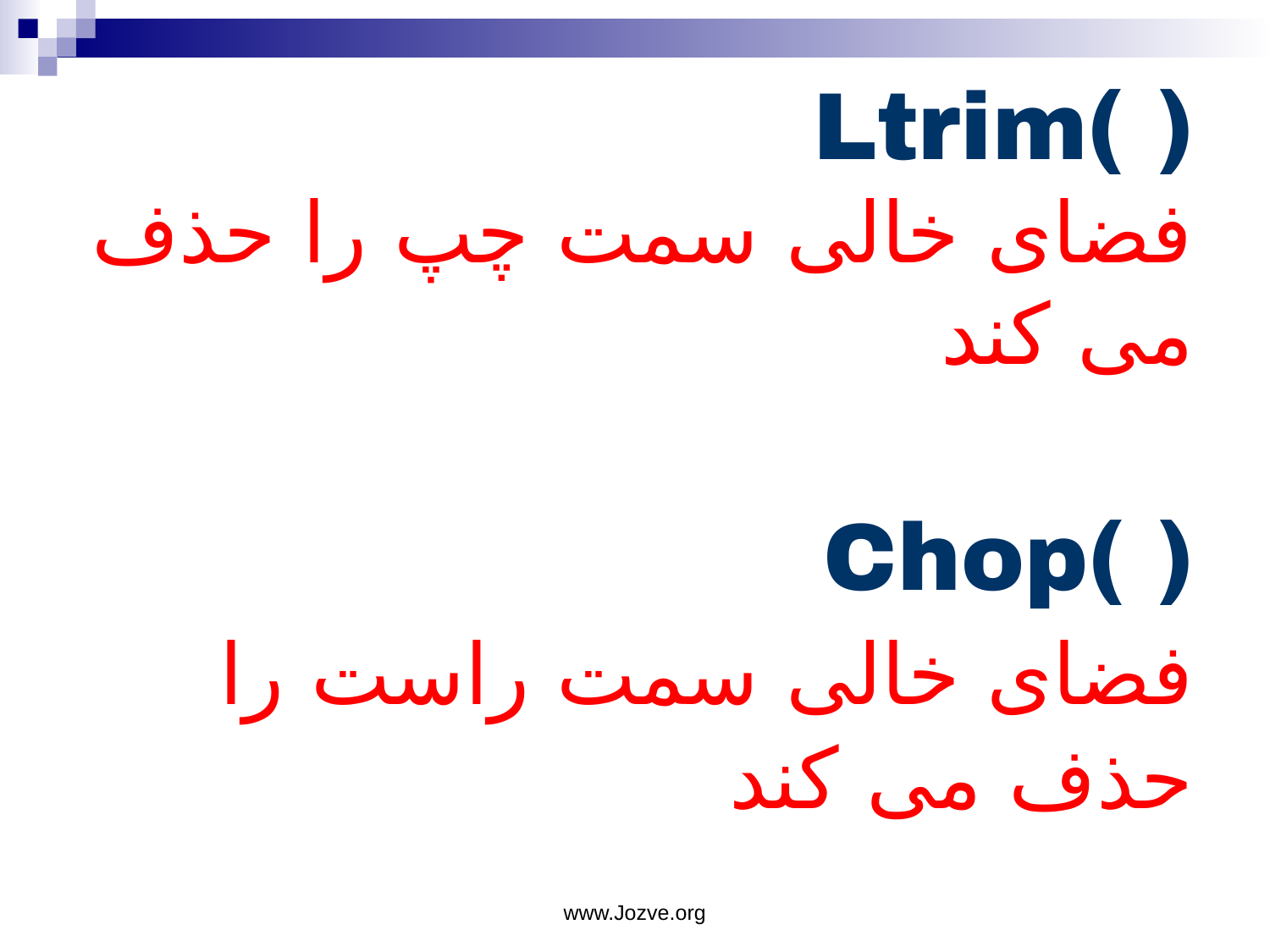

# Ltrim( ) فضای خالی سمت چپ را حذف می کند Chop( ) فضای خالی سمت راست را حذف می کند
www.Jozve.org